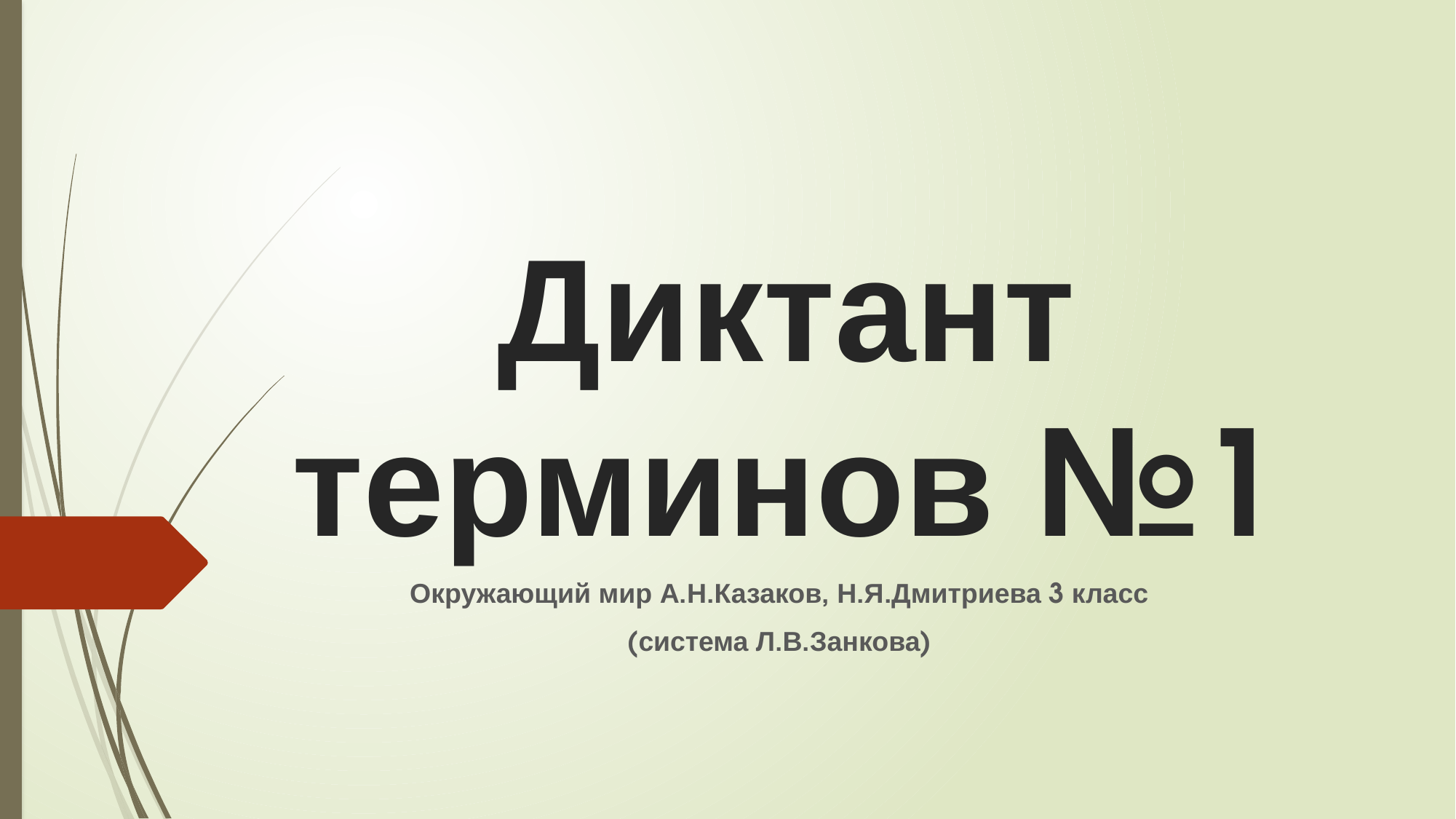

# Диктант терминов №1
Окружающий мир А.Н.Казаков, Н.Я.Дмитриева 3 класс
(система Л.В.Занкова)